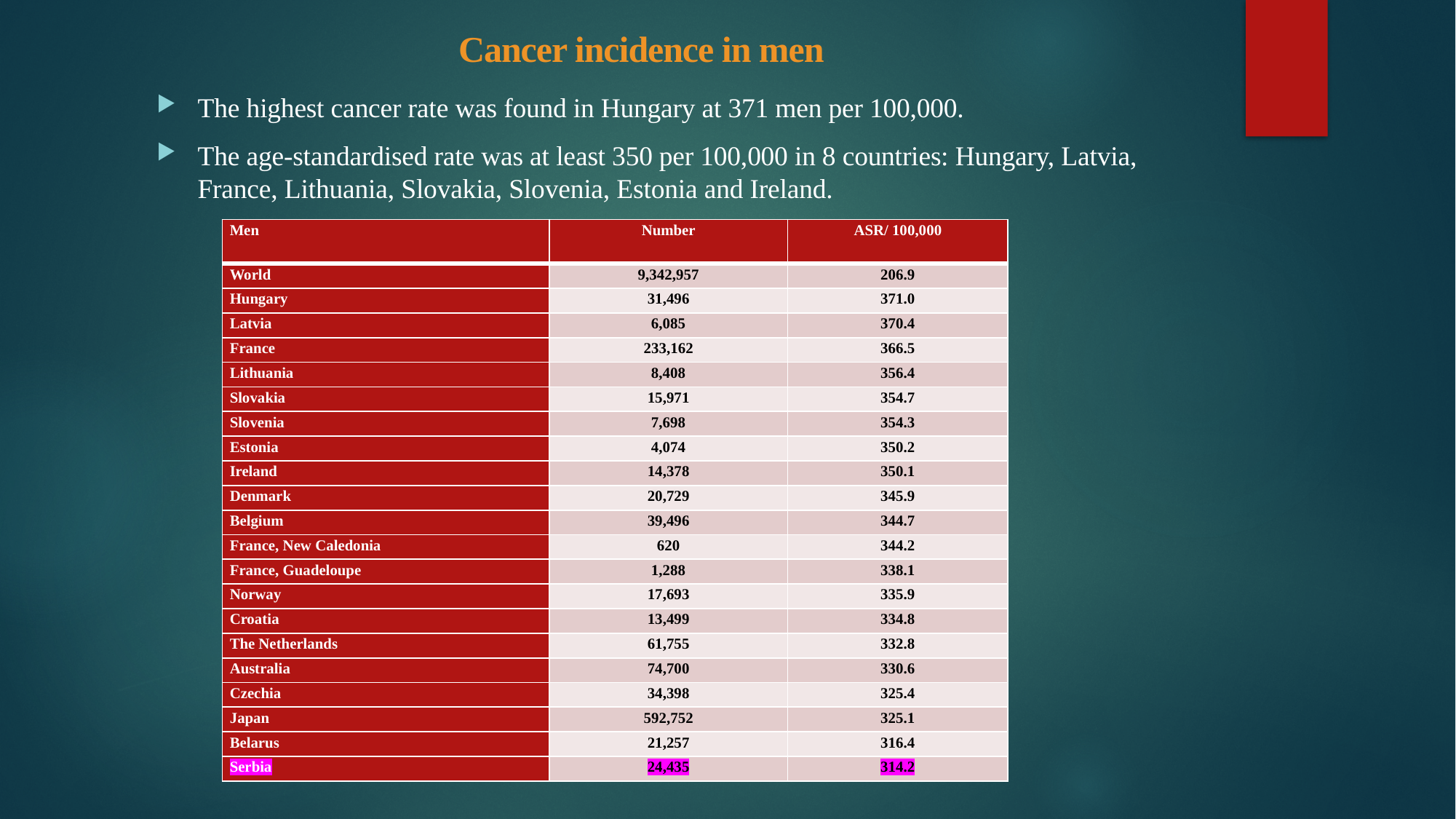

# Cancer incidence in men
The highest cancer rate was found in Hungary at 371 men per 100,000.
The age-standardised rate was at least 350 per 100,000 in 8 countries: Hungary, Latvia, France, Lithuania, Slovakia, Slovenia, Estonia and Ireland.

| Men | Number | ASR/ 100,000 |
| --- | --- | --- |
| World | 9,342,957 | 206.9 |
| Hungary | 31,496 | 371.0 |
| Latvia | 6,085 | 370.4 |
| France | 233,162 | 366.5 |
| Lithuania | 8,408 | 356.4 |
| Slovakia | 15,971 | 354.7 |
| Slovenia | 7,698 | 354.3 |
| Estonia | 4,074 | 350.2 |
| Ireland | 14,378 | 350.1 |
| Denmark | 20,729 | 345.9 |
| Belgium | 39,496 | 344.7 |
| France, New Caledonia | 620 | 344.2 |
| France, Guadeloupe | 1,288 | 338.1 |
| Norway | 17,693 | 335.9 |
| Croatia | 13,499 | 334.8 |
| The Netherlands | 61,755 | 332.8 |
| Australia | 74,700 | 330.6 |
| Czechia | 34,398 | 325.4 |
| Japan | 592,752 | 325.1 |
| Belarus | 21,257 | 316.4 |
| Serbia | 24,435 | 314.2 |